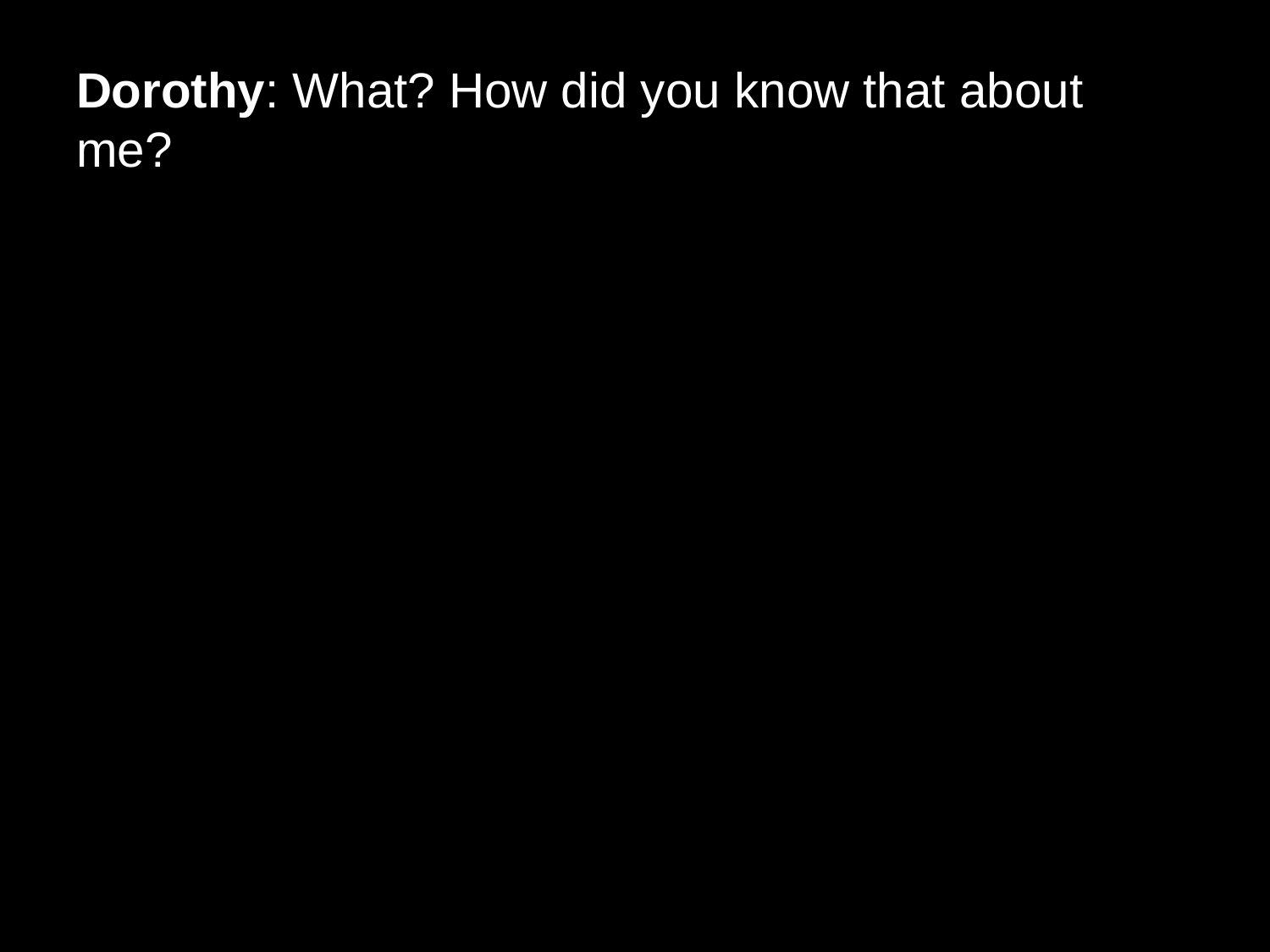

# Dorothy: What? How did you know that about me?